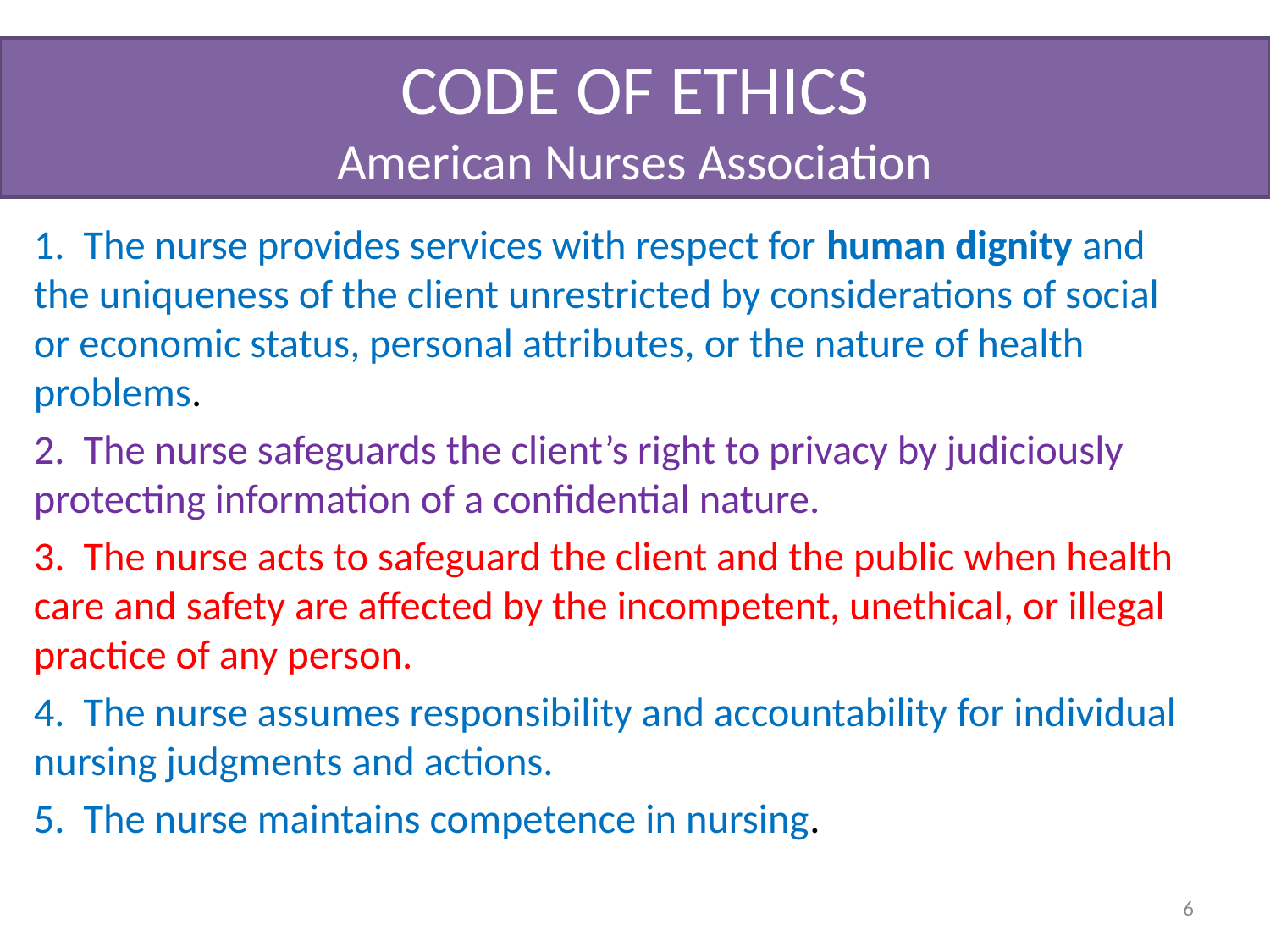

# CODE OF ETHICS American Nurses Association
1.  The nurse provides services with respect for human dignity and the uniqueness of the client unrestricted by considerations of social or economic status, personal attributes, or the nature of health problems.
2.  The nurse safeguards the client’s right to privacy by judiciously protecting information of a confidential nature.
3.  The nurse acts to safeguard the client and the public when health care and safety are affected by the incompetent, unethical, or illegal practice of any person.
4.  The nurse assumes responsibility and accountability for individual nursing judgments and actions.
5.  The nurse maintains competence in nursing.

6